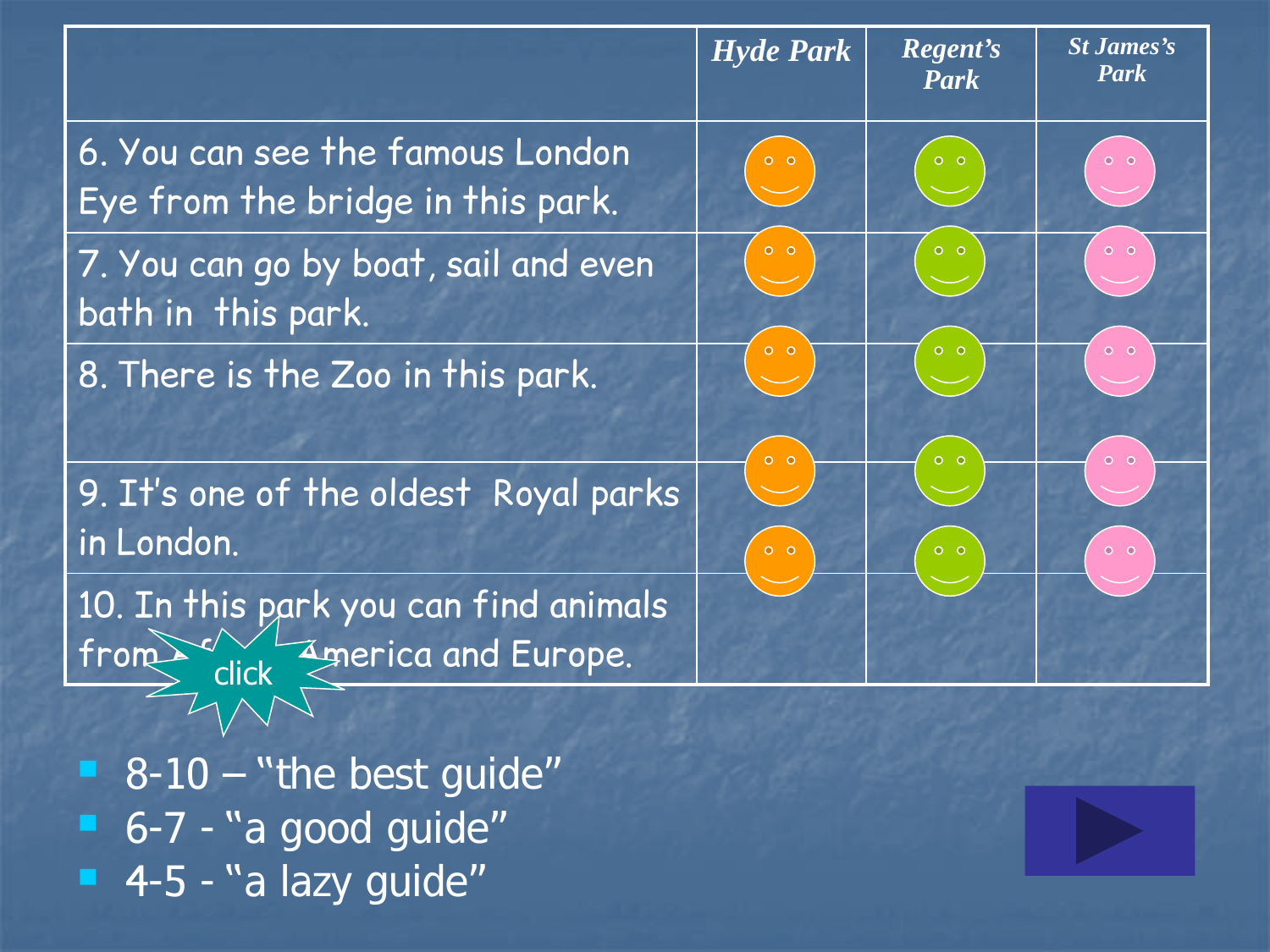

|  | Hyde Park | Regent’s Park | St James’s Park |
| --- | --- | --- | --- |
| 6. You can see the famous London Eye from the bridge in this park. |  |  |  |
| 7. You can go by boat, sail and even bath in this park. |  |  |  |
| 8. There is the Zoo in this park. |  |  |  |
| 9. It’s one of the oldest Royal parks in London. |  |  |  |
| 10. In this park you can find animals from Africa, America and Europe. |  |  |  |

click
8-10 – “the best guide”
6-7 - “a good guide”
4-5 - “a lazy guide”